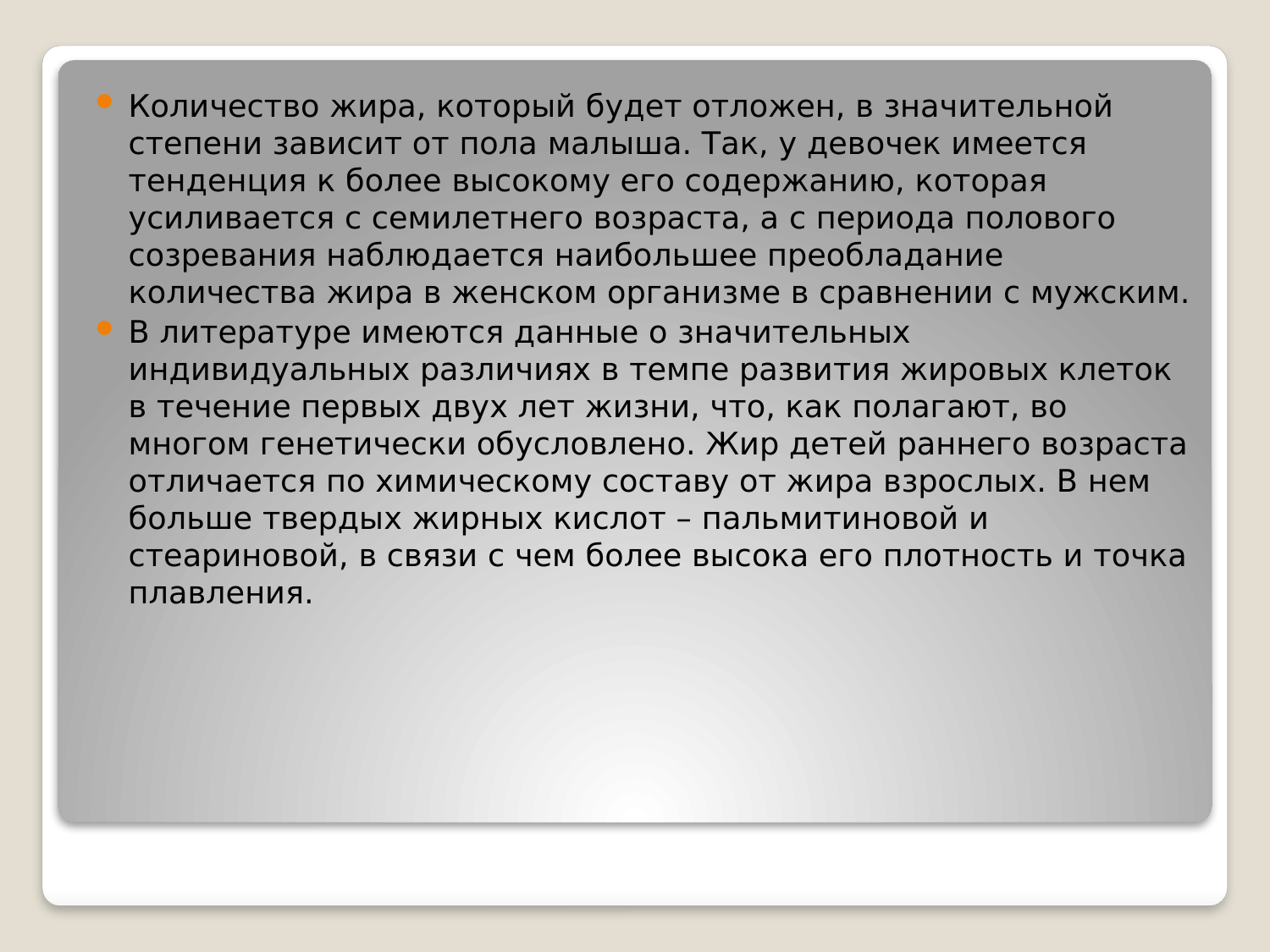

Количество жира, который будет отложен, в значительной степени зависит от пола малыша. Так, у девочек имеется тенденция к более высокому его содержанию, которая усиливается с семилетнего возраста, а с периода полового созревания наблюдается наибольшее преобладание количества жира в женском организме в сравнении с мужским.
В литературе имеются данные о значительных индивидуальных различиях в темпе развития жировых клеток в течение первых двух лет жизни, что, как полагают, во многом генетически обусловлено. Жир детей раннего возраста отличается по химическому составу от жира взрослых. В нем больше твердых жирных кислот – пальмитиновой и стеариновой, в связи с чем более высока его плотность и точка плавления.